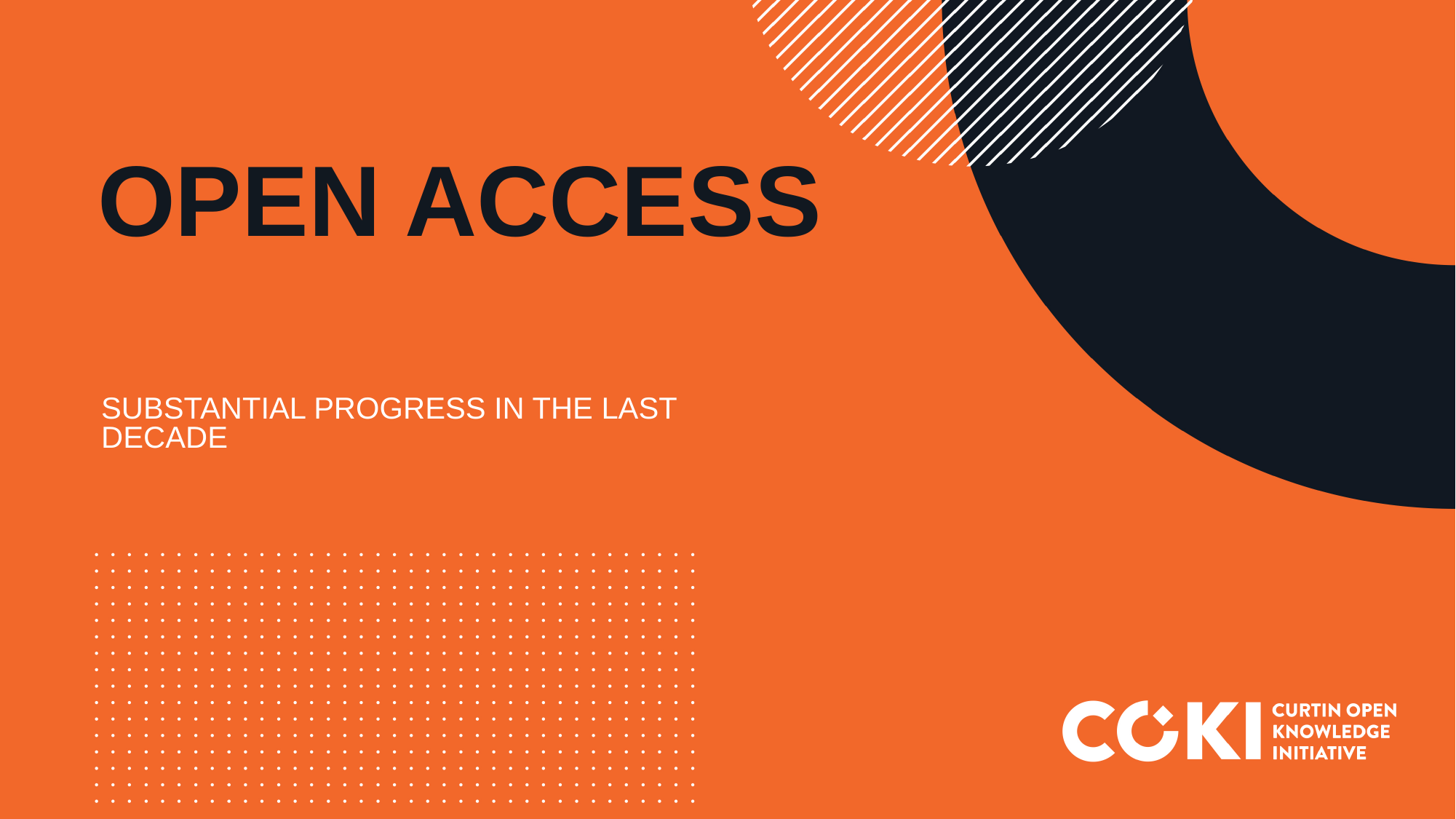

OPEN ACCESS
SUBSTANTIAL PROGRESS IN THE LAST DECADE